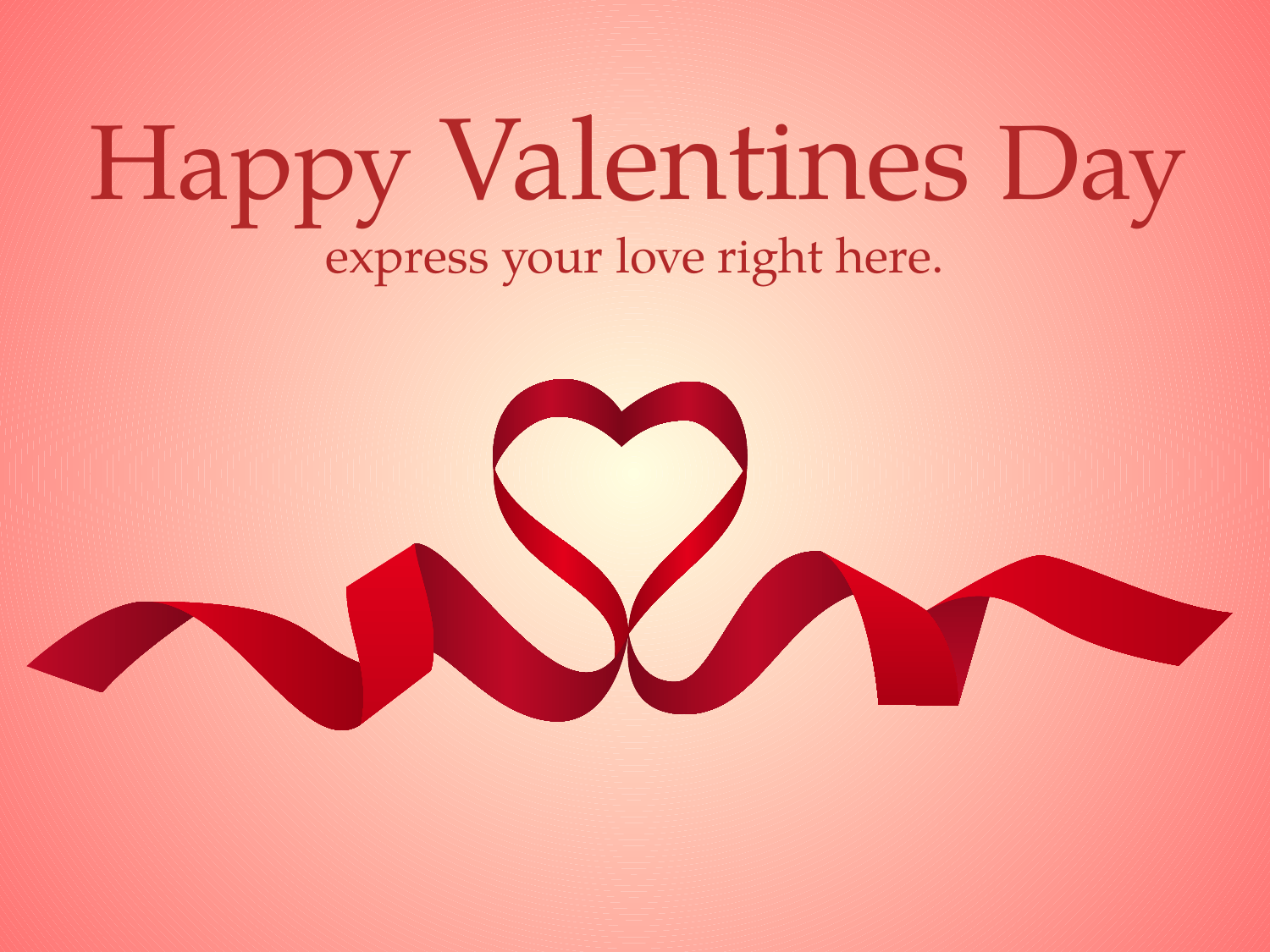

Happy Valentines Day
express your love right here.